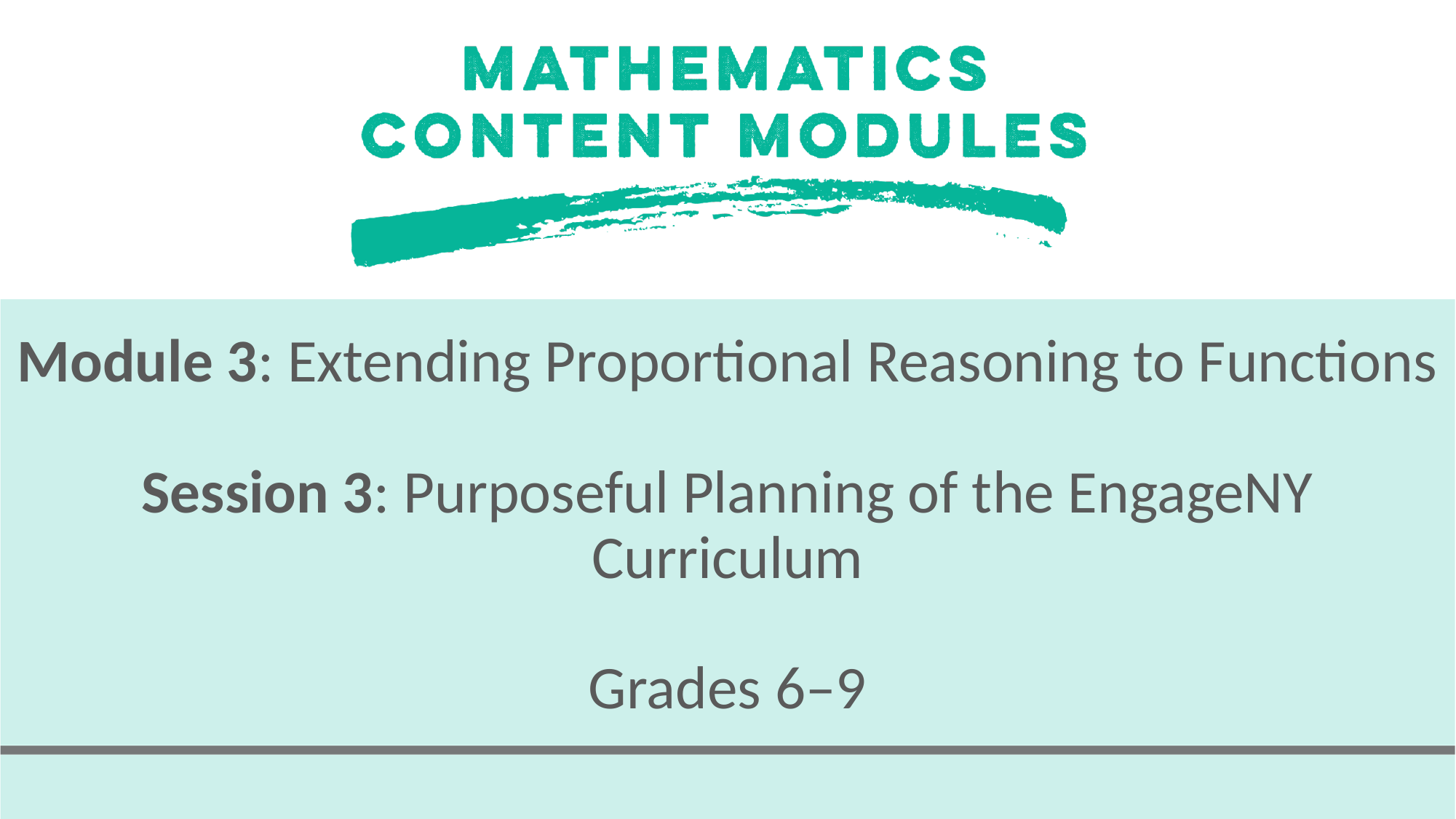

# Module 3: Extending Proportional Reasoning to Functions Session 3: Purposeful Planning of the EngageNY Curriculum Grades 6–9